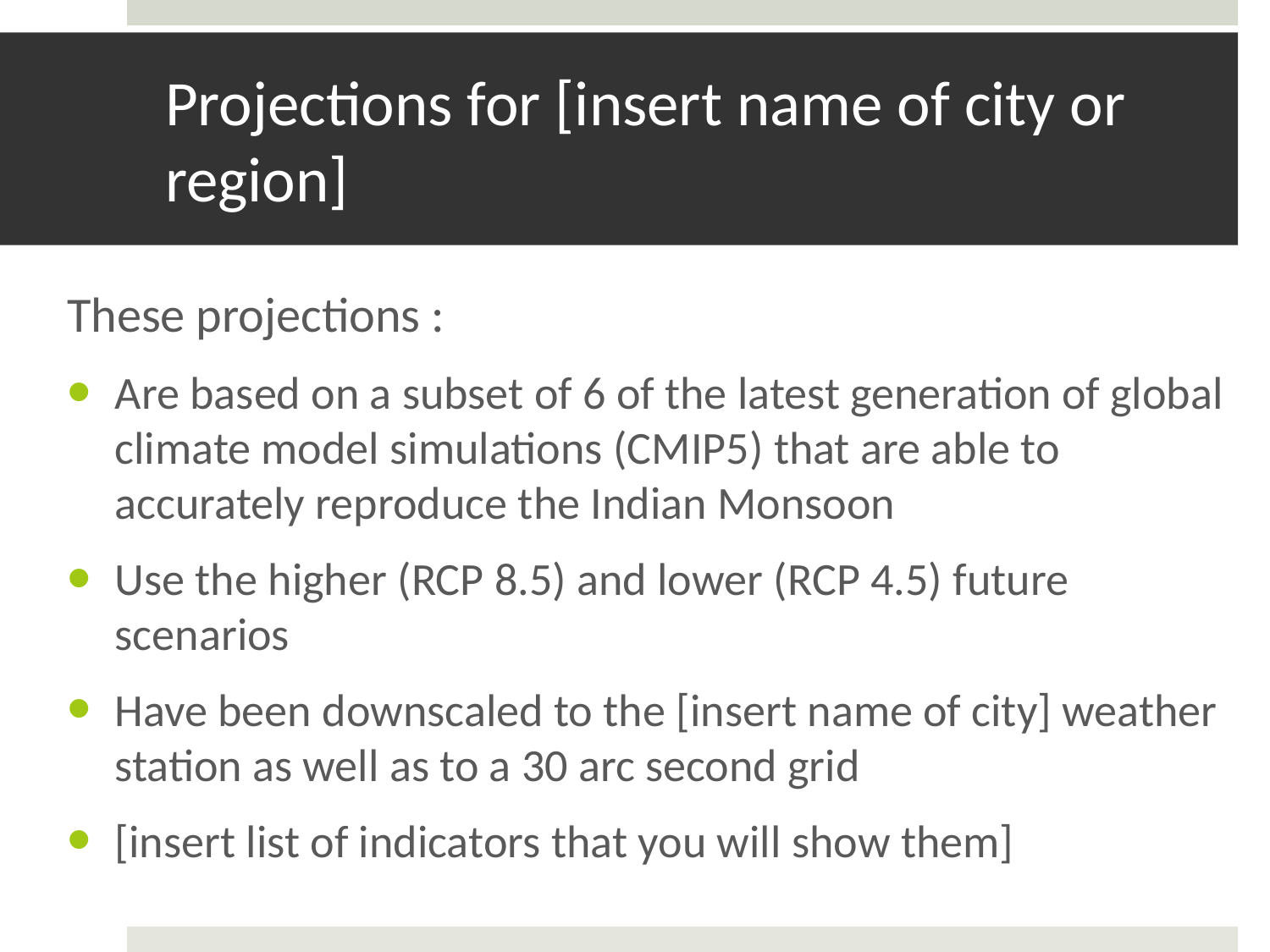

# Projections for [insert name of city or region]
These projections :
Are based on a subset of 6 of the latest generation of global climate model simulations (CMIP5) that are able to accurately reproduce the Indian Monsoon
Use the higher (RCP 8.5) and lower (RCP 4.5) future scenarios
Have been downscaled to the [insert name of city] weather station as well as to a 30 arc second grid
[insert list of indicators that you will show them]